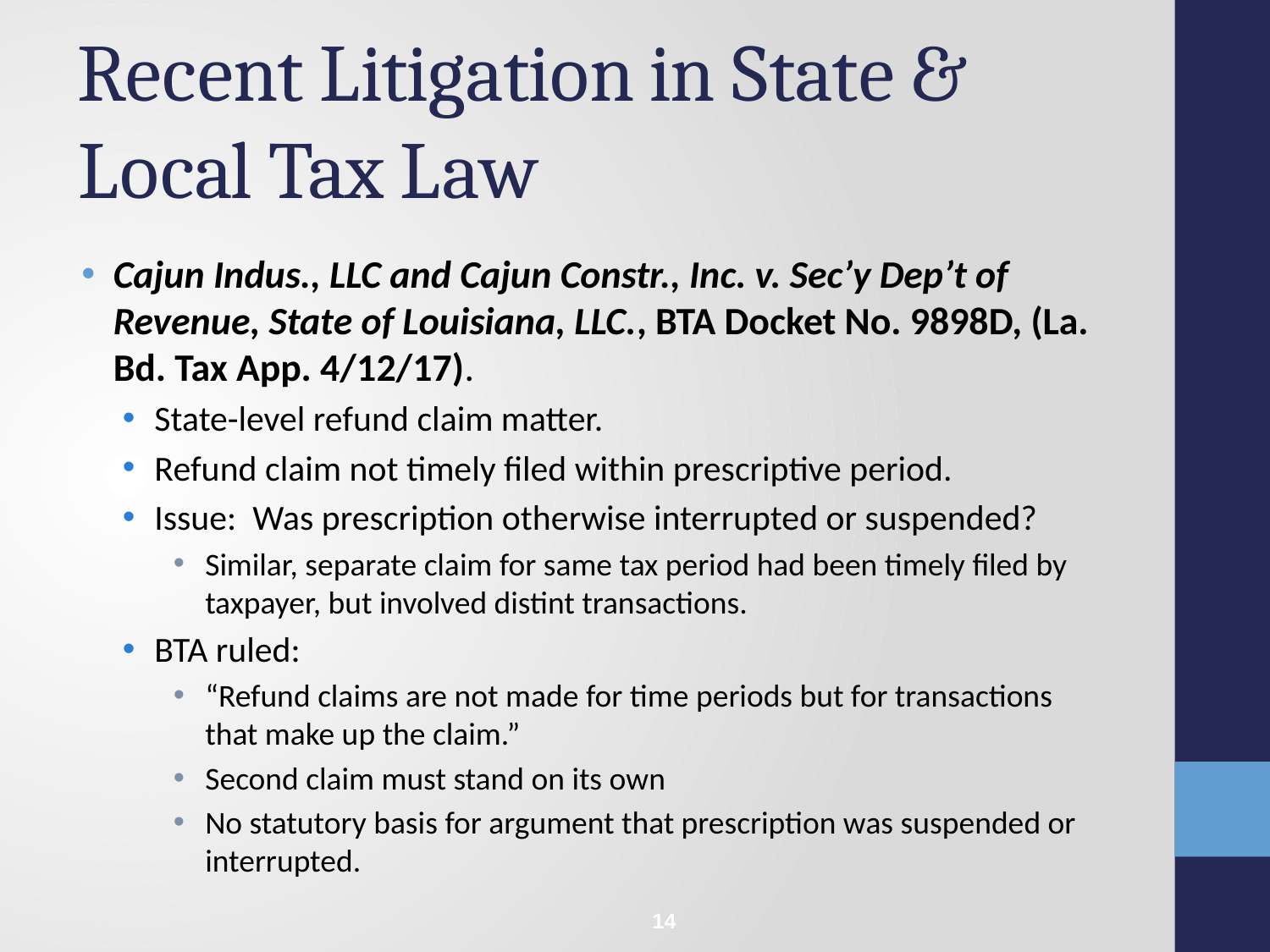

# Recent Litigation in State & Local Tax Law
Cajun Indus., LLC and Cajun Constr., Inc. v. Sec’y Dep’t of Revenue, State of Louisiana, LLC., BTA Docket No. 9898D, (La. Bd. Tax App. 4/12/17).
State-level refund claim matter.
Refund claim not timely filed within prescriptive period.
Issue:  Was prescription otherwise interrupted or suspended?
Similar, separate claim for same tax period had been timely filed by taxpayer, but involved distint transactions.
BTA ruled:
“Refund claims are not made for time periods but for transactions that make up the claim.”
Second claim must stand on its own
No statutory basis for argument that prescription was suspended or interrupted.

14